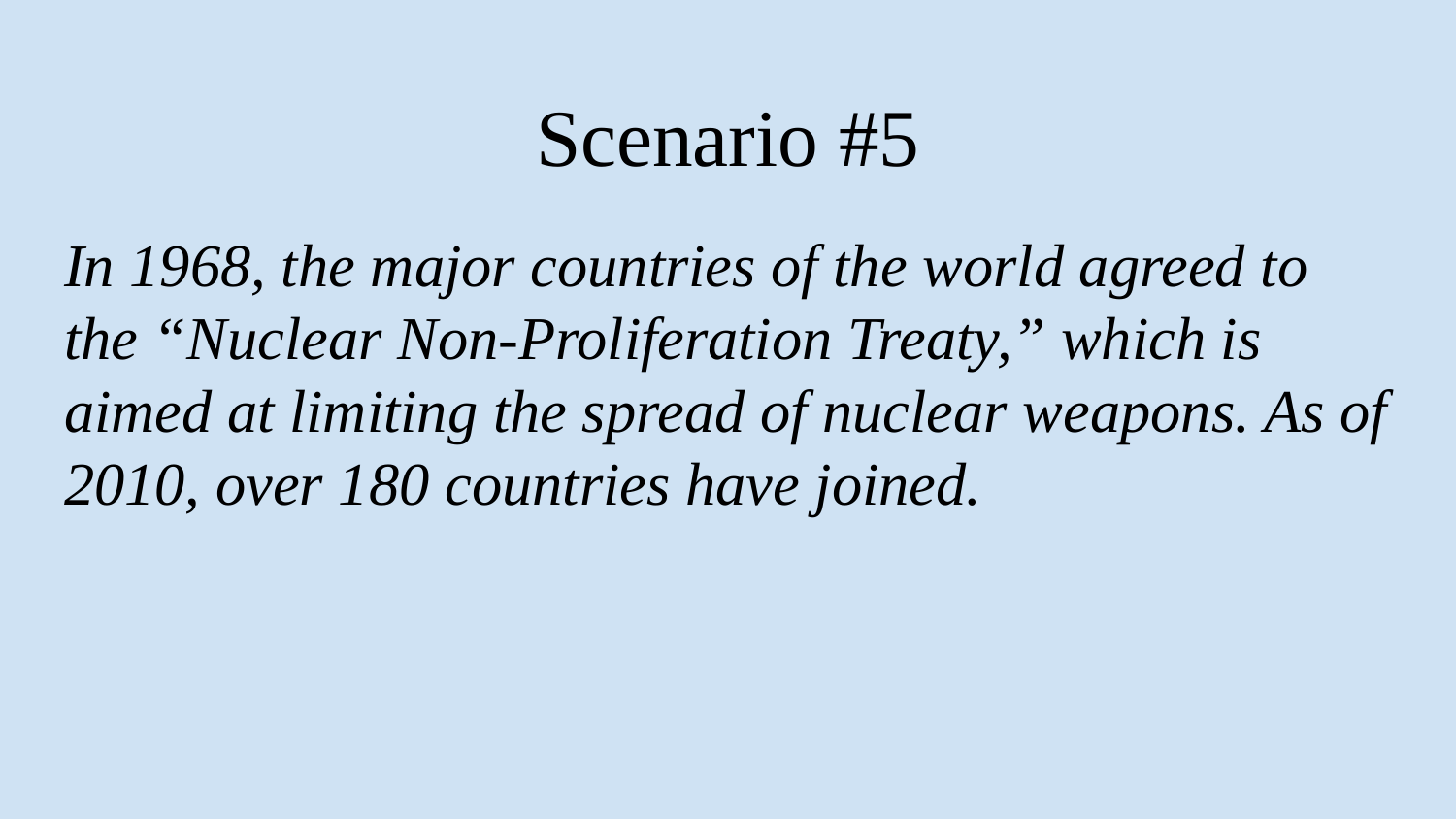

# Scenario #5
In 1968, the major countries of the world agreed to the “Nuclear Non-Proliferation Treaty,” which is aimed at limiting the spread of nuclear weapons. As of 2010, over 180 countries have joined.